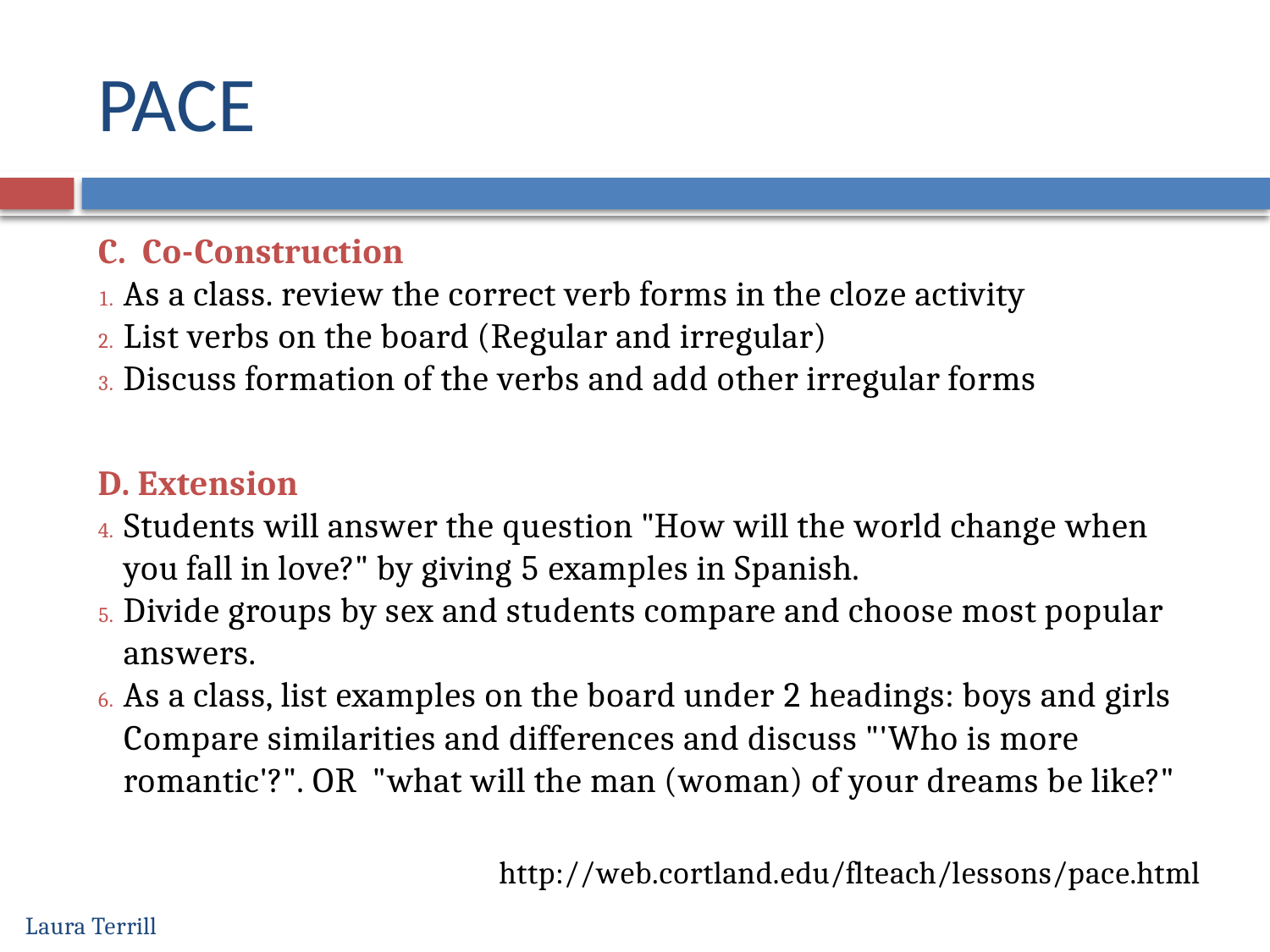

# PACE
C.  Co-Construction
As a class. review the correct verb forms in the cloze activity
List verbs on the board (Regular and irregular)
Discuss formation of the verbs and add other irregular forms

D. Extension
Students will answer the question "How will the world change when you fall in love?" by giving 5 examples in Spanish.
Divide groups by sex and students compare and choose most popular answers.
As a class, list examples on the board under 2 headings: boys and girls  Compare similarities and differences and discuss "'Who is more romantic'?". OR  "what will the man (woman) of your dreams be like?"
http://web.cortland.edu/flteach/lessons/pace.html
Laura Terrill